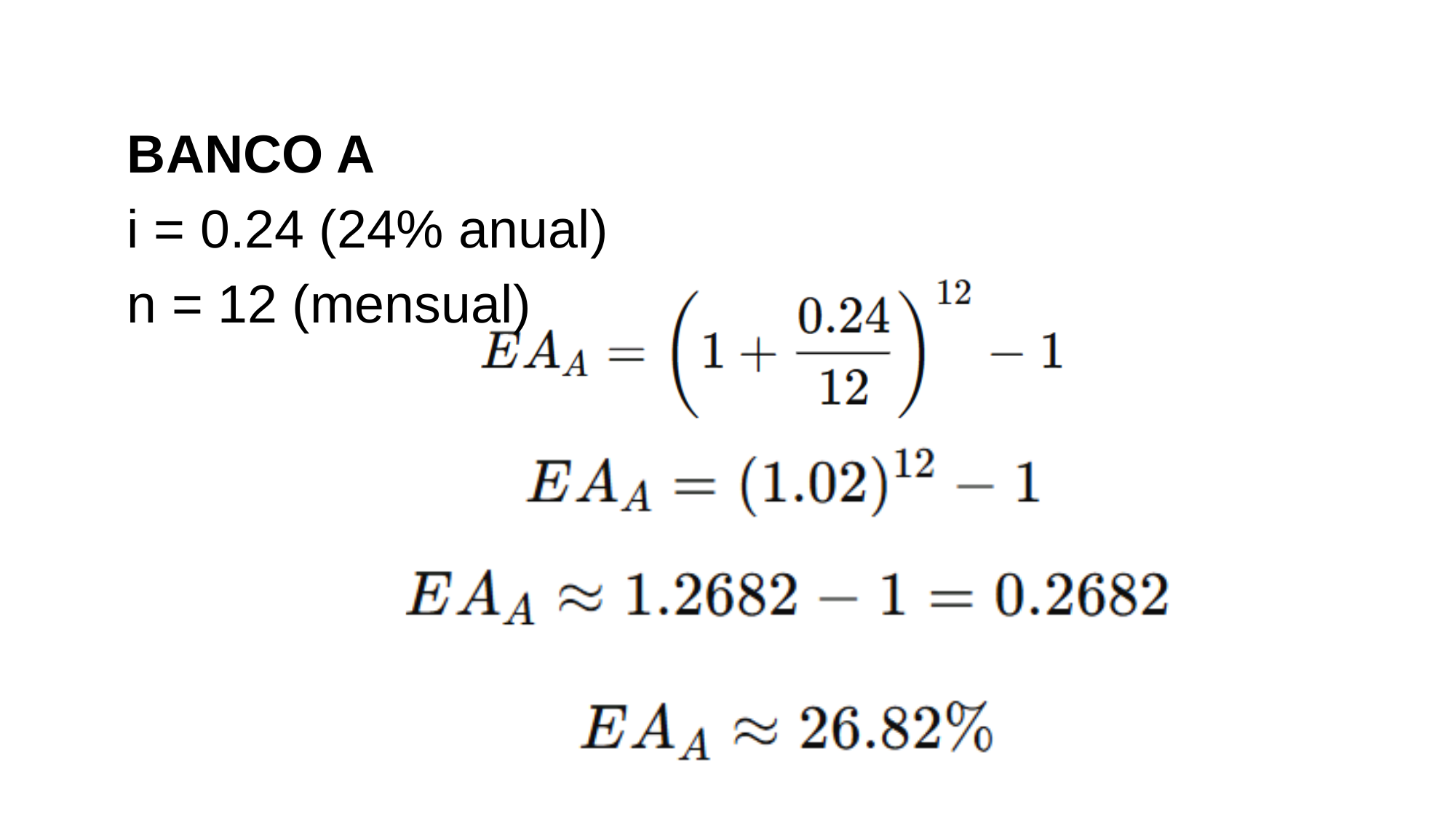

BANCO A
i = 0.24 (24% anual)
n = 12 (mensual)